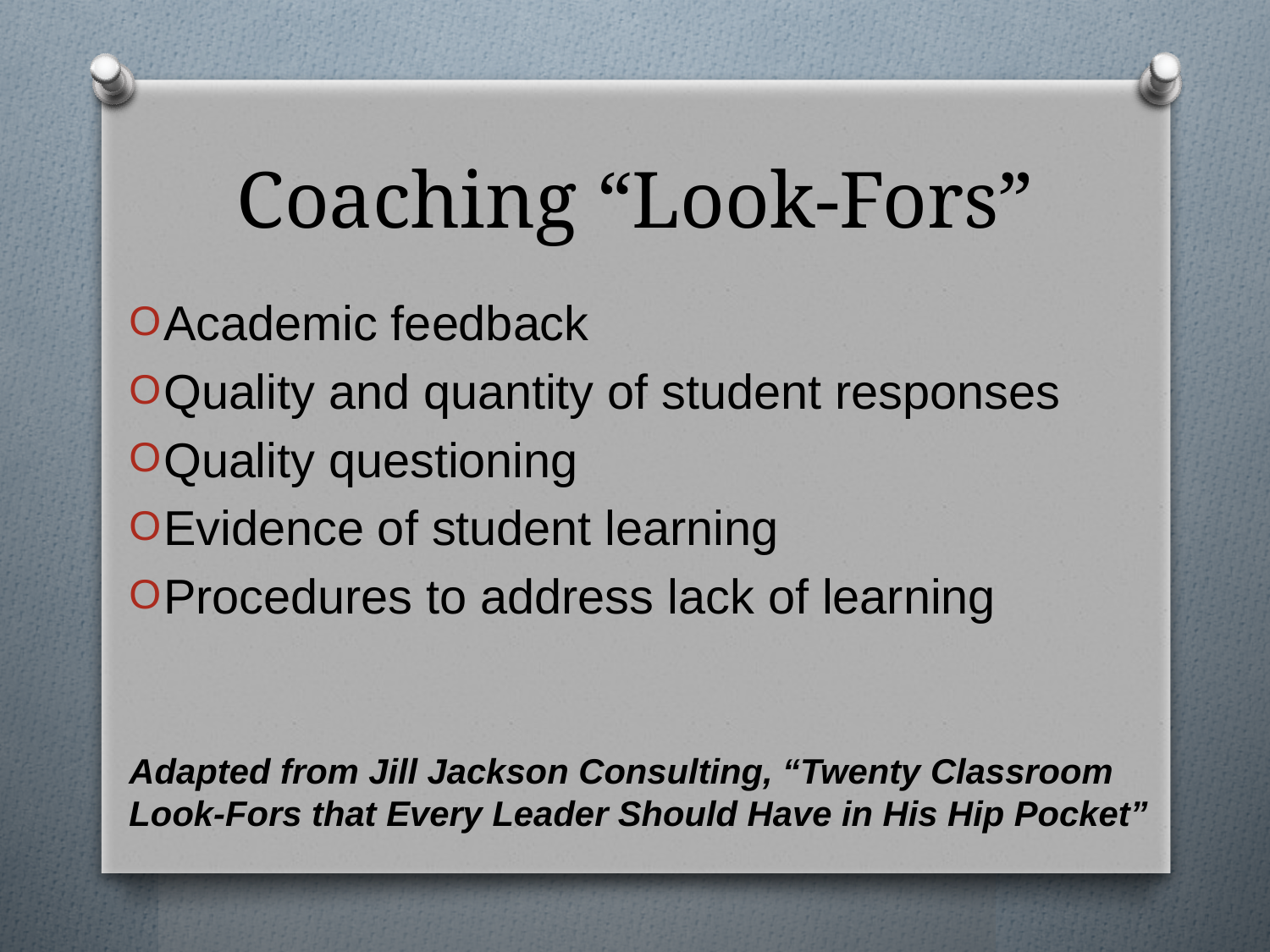

# Coaching “Look-Fors”
Academic feedback
Quality and quantity of student responses
Quality questioning
Evidence of student learning
Procedures to address lack of learning

Adapted from Jill Jackson Consulting, “Twenty Classroom Look-Fors that Every Leader Should Have in His Hip Pocket”